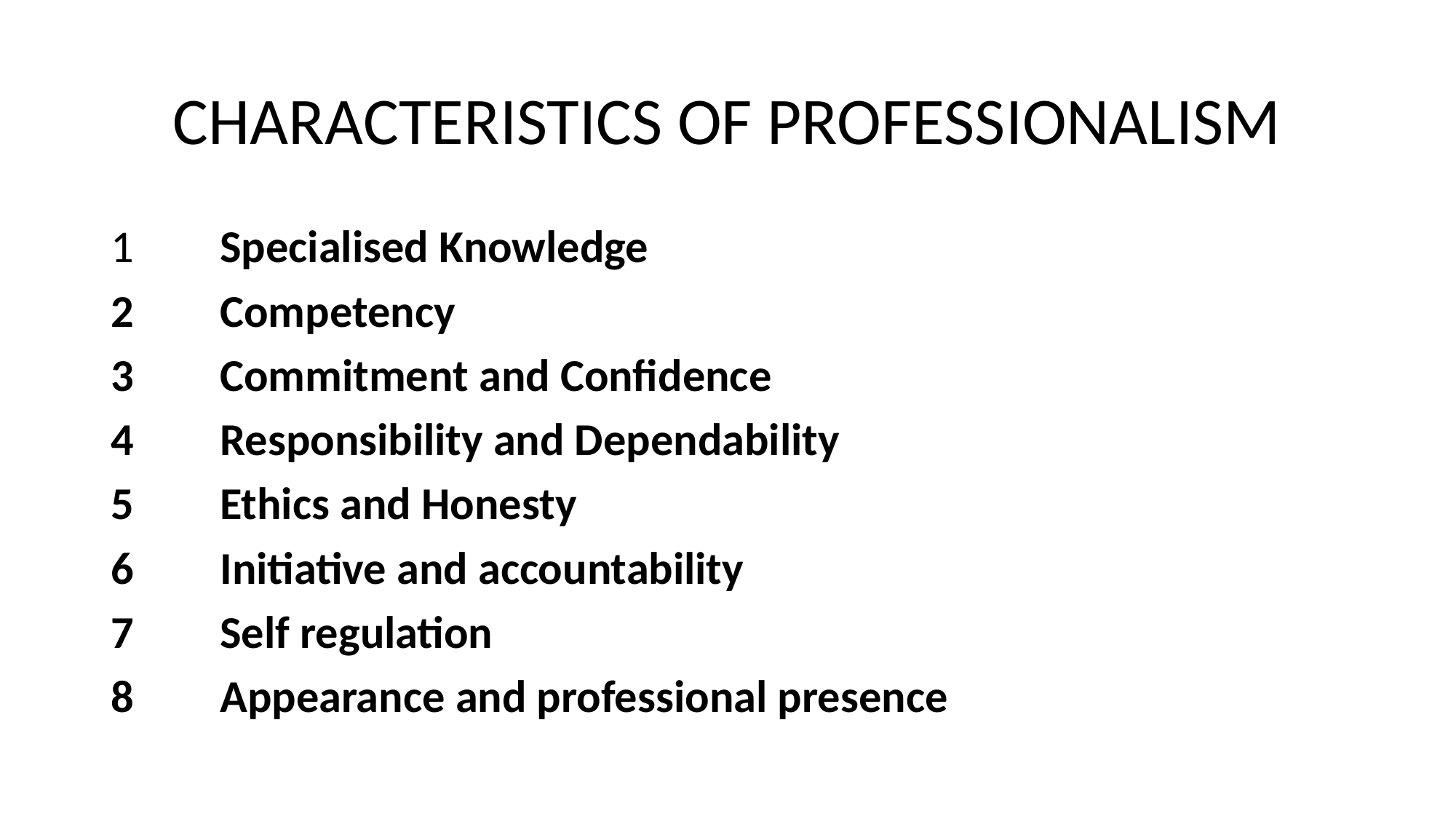

# CHARACTERISTICS OF PROFESSIONALISM
1	Specialised Knowledge
2	Competency
3	Commitment and Confidence
4	Responsibility and Dependability
5	Ethics and Honesty
6	Initiative and accountability
7	Self regulation
8	Appearance and professional presence